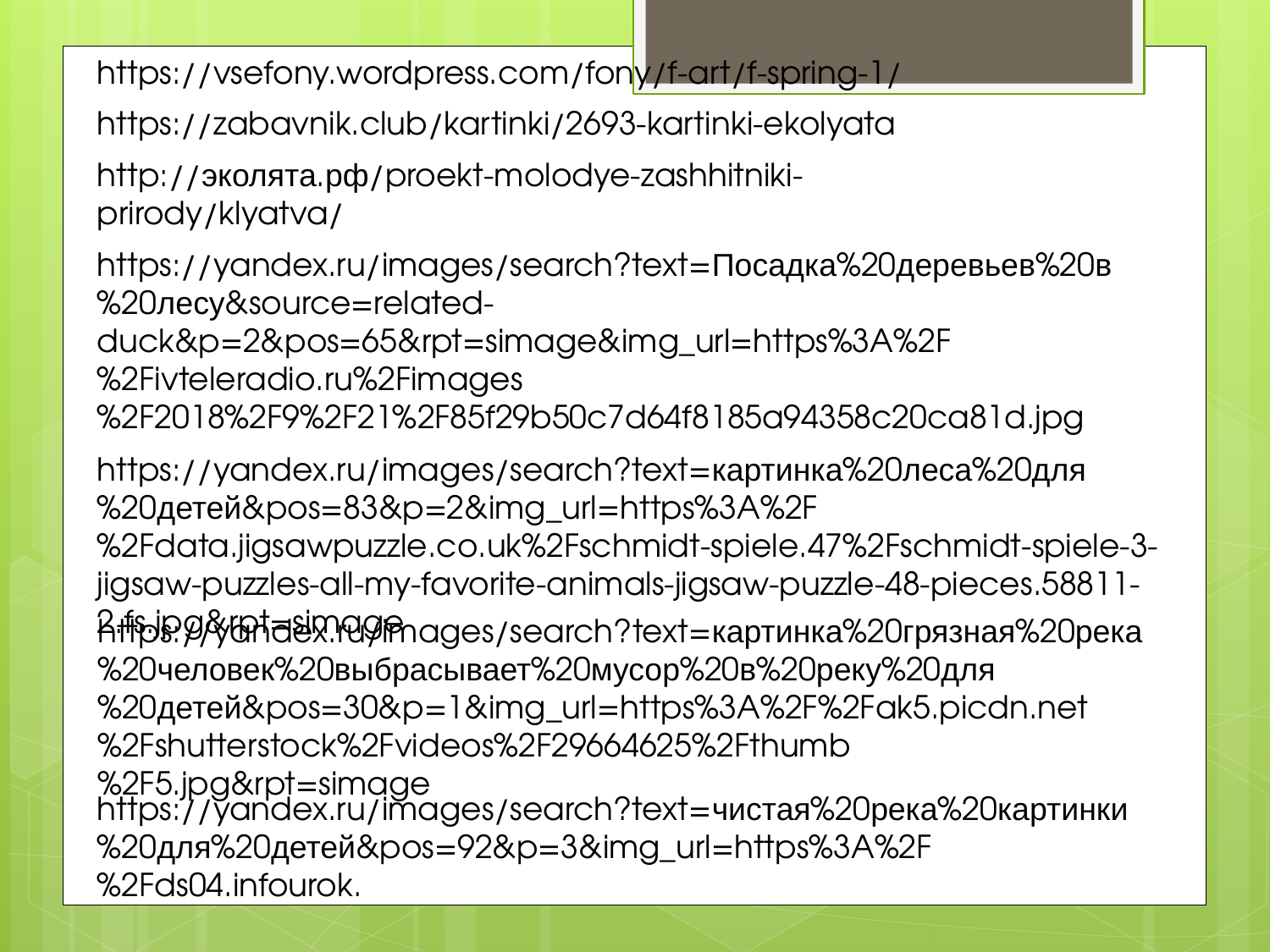

https://vsefony.wordpress.com/fony/f-art/f-spring-1/
https://zabavnik.club/kartinki/2693-kartinki-ekolyata
http://эколята.рф/proekt-molodye-zashhitniki-prirody/klyatva/
https://yandex.ru/images/search?text=Посадка%20деревьев%20в%20лесу&source=related-duck&p=2&pos=65&rpt=simage&img_url=https%3A%2F%2Fivteleradio.ru%2Fimages%2F2018%2F9%2F21%2F85f29b50c7d64f8185a94358c20ca81d.jpg
https://yandex.ru/images/search?text=картинка%20леса%20для%20детей&pos=83&p=2&img_url=https%3A%2F%2Fdata.jigsawpuzzle.co.uk%2Fschmidt-spiele.47%2Fschmidt-spiele-3-jigsaw-puzzles-all-my-favorite-animals-jigsaw-puzzle-48-pieces.58811-2.fs.jpg&rpt=simage
https://yandex.ru/images/search?text=картинка%20грязная%20река%20человек%20выбрасывает%20мусор%20в%20реку%20для%20детей&pos=30&p=1&img_url=https%3A%2F%2Fak5.picdn.net%2Fshutterstock%2Fvideos%2F29664625%2Fthumb%2F5.jpg&rpt=simage
https://yandex.ru/images/search?text=чистая%20река%20картинки%20для%20детей&pos=92&p=3&img_url=https%3A%2F%2Fds04.infourok.